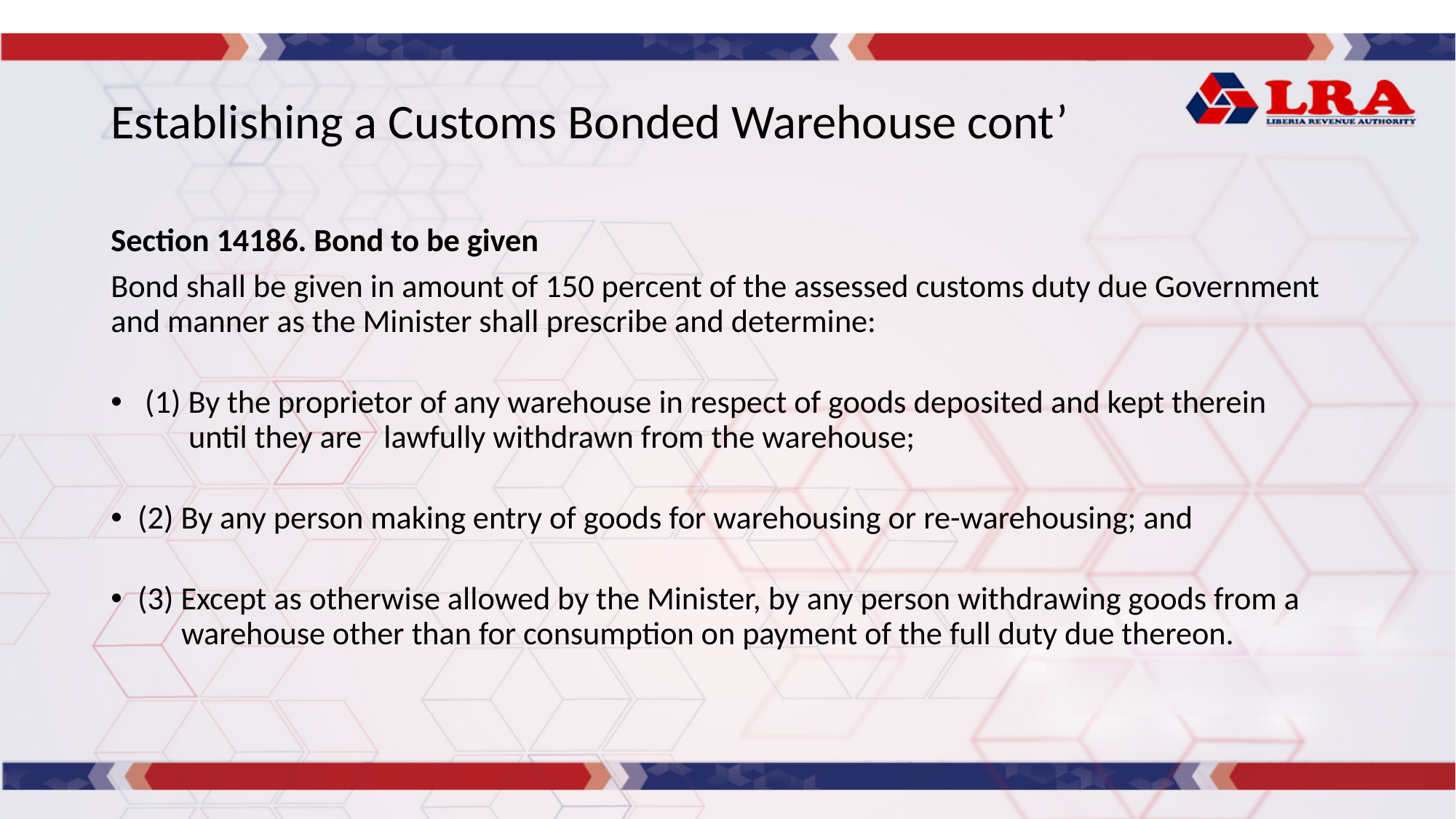

# Establishing a Customs Bonded Warehouse cont’
Section 14186. Bond to be given
Bond shall be given in amount of 150 percent of the assessed customs duty due Government and manner as the Minister shall prescribe and determine:
 (1) By the proprietor of any warehouse in respect of goods deposited and kept therein
       until they are   lawfully withdrawn from the warehouse;
(2) By any person making entry of goods for warehousing or re-warehousing; and
(3) Except as otherwise allowed by the Minister, by any person withdrawing goods from a
      warehouse other than for consumption on payment of the full duty due thereon.